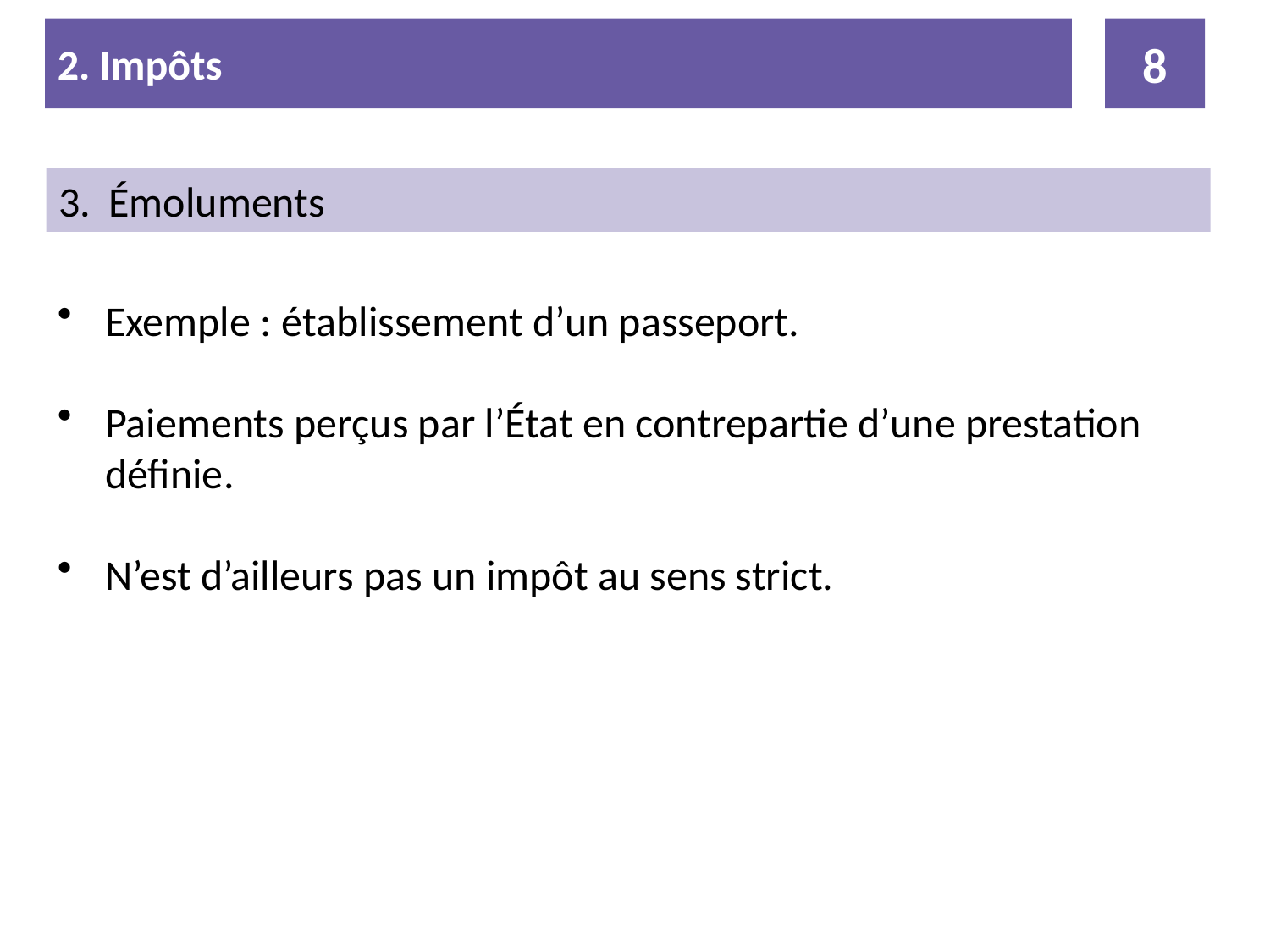

2. Impôts
8

3.	Émoluments
Exemple : établissement d’un passeport.

Paiements perçus par l’État en contrepartie d’une prestation définie.

N’est d’ailleurs pas un impôt au sens strict.